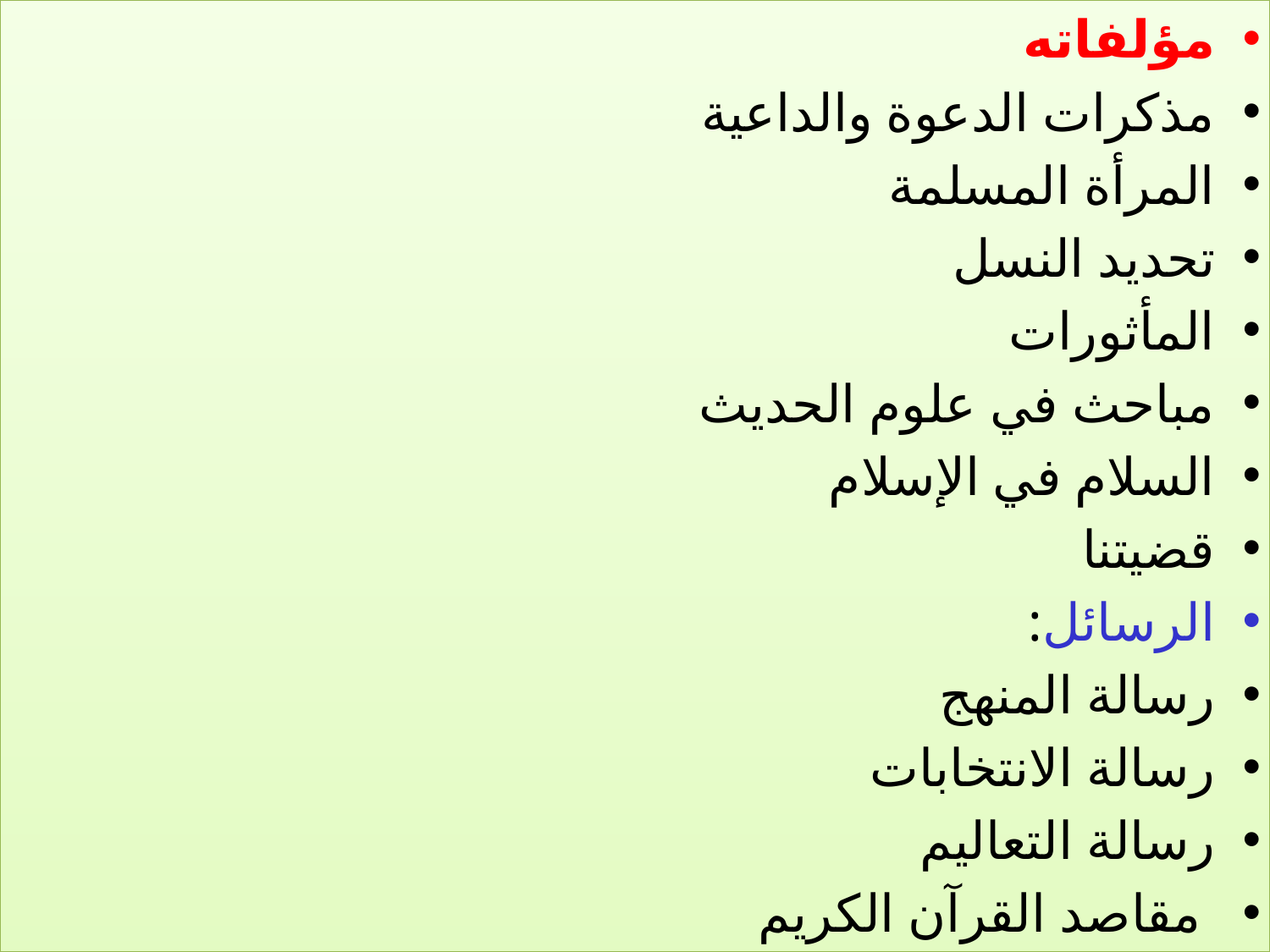

مؤلفاته
مذكرات الدعوة والداعية
المرأة المسلمة
تحديد النسل
المأثورات
مباحث في علوم الحديث
السلام في الإسلام
قضيتنا
الرسائل:
رسالة المنهج
رسالة الانتخابات
رسالة التعاليم
 مقاصد القرآن الكريم